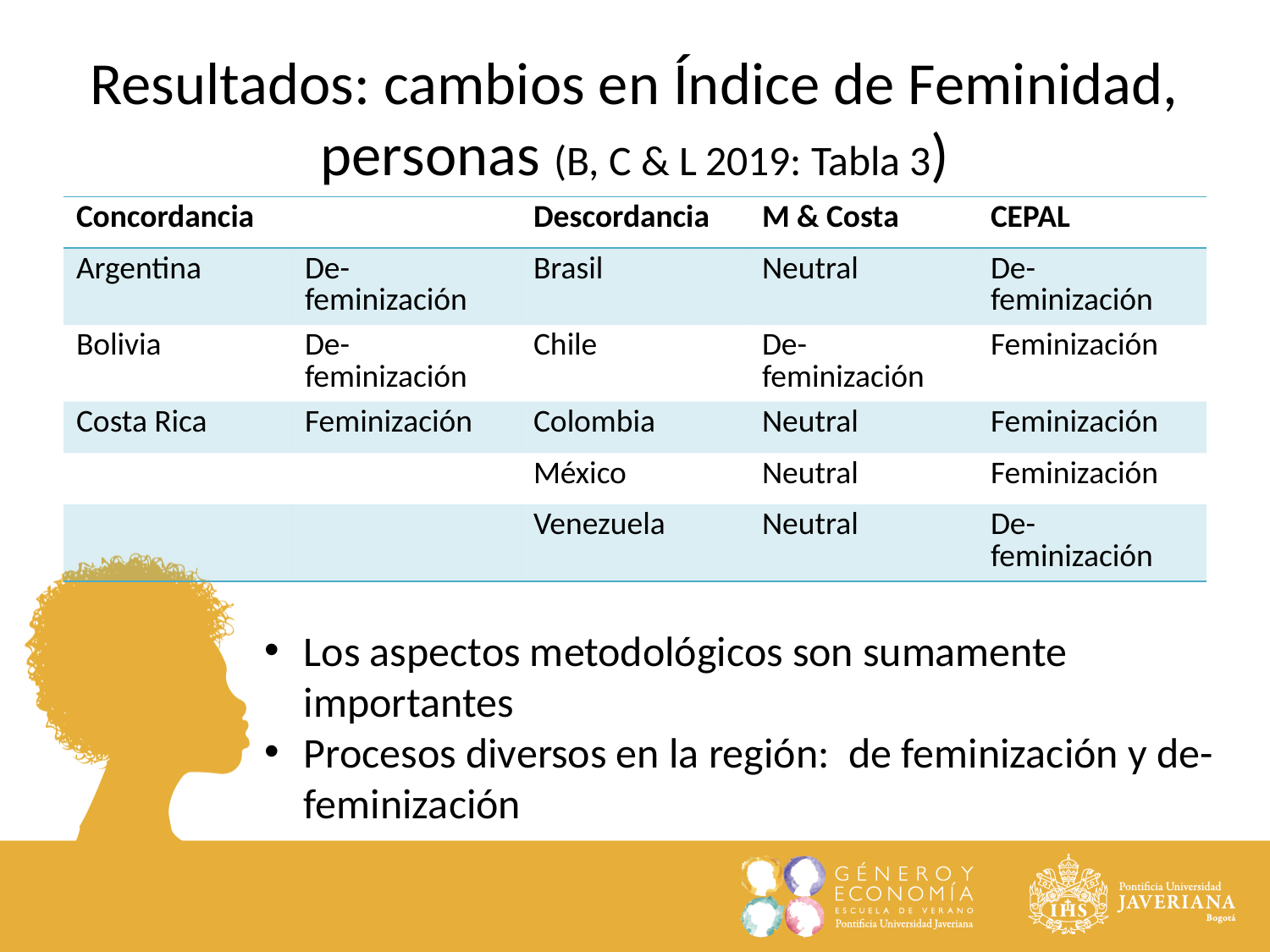

Resultados: cambios en Índice de Feminidad, personas (B, C & L 2019: Tabla 3)
| Concordancia |  | Descordancia | M & Costa | CEPAL |
| --- | --- | --- | --- | --- |
| Argentina | De-feminización | Brasil | Neutral | De-feminización |
| Bolivia | De-feminización | Chile | De-feminización | Feminización |
| Costa Rica | Feminización | Colombia | Neutral | Feminización |
|  |  | México | Neutral | Feminización |
|  |  | Venezuela | Neutral | De-feminización |
Los aspectos metodológicos son sumamente importantes
Procesos diversos en la región:  de feminización y de-feminización